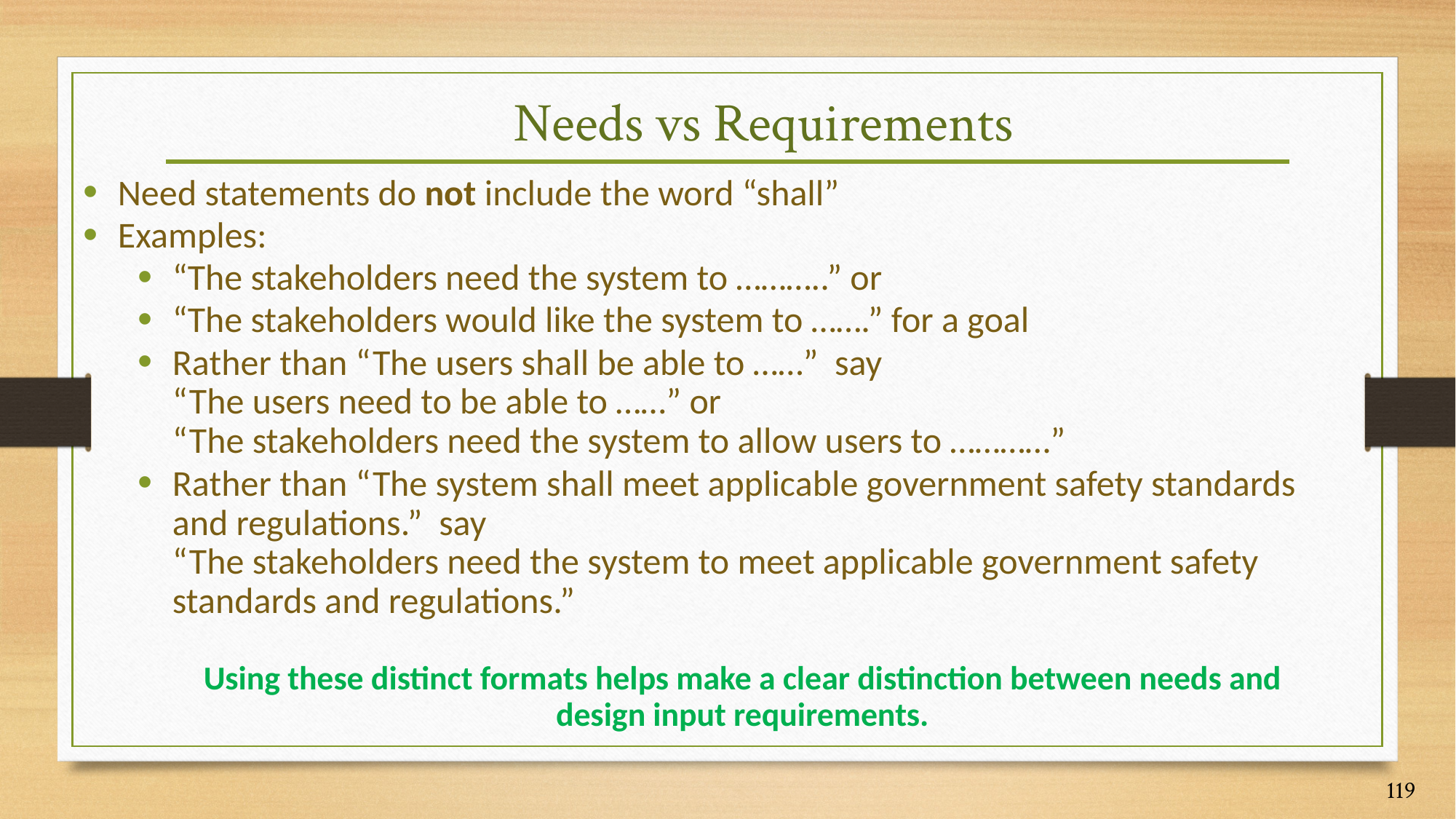

# Needs vs Requirements
Need statements do not include the word “shall”
Examples:
“The stakeholders need the system to ………..” or
“The stakeholders would like the system to …….” for a goal
Rather than “The users shall be able to ……”  say
“The users need to be able to ……” or
“The stakeholders need the system to allow users to …………”
Rather than “The system shall meet applicable government safety standards and regulations.”  say
“The stakeholders need the system to meet applicable government safety standards and regulations.”
Using these distinct formats helps make a clear distinction between needs and design input requirements.
119